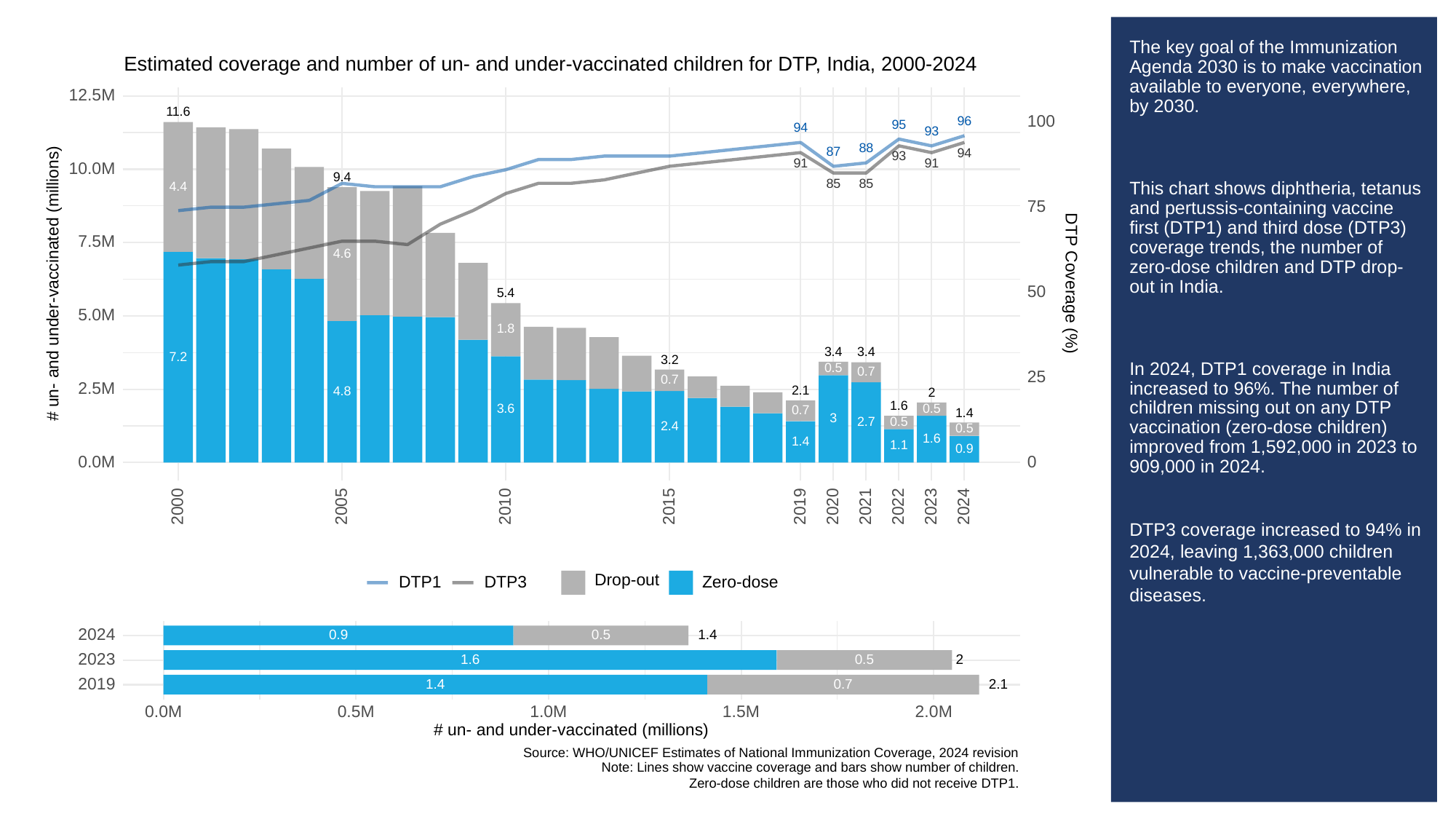

# The key goal of the Immunization Agenda 2030 is to make vaccination available to everyone, everywhere, by 2030.

This chart shows diphtheria, tetanus and pertussis-containing vaccine first (DTP1) and third dose (DTP3) coverage trends, the number of zero-dose children and DTP drop-out in India.

In 2024, DTP1 coverage in India increased to 96%. The number of children missing out on any DTP vaccination (zero-dose children) improved from 1,592,000 in 2023 to 909,000 in 2024.

DTP3 coverage increased to 94% in 2024, leaving 1,363,000 children vulnerable to vaccine-preventable diseases.

Estimated coverage and number of un- and under-vaccinated children for DTP, India, 2000-2024

12.5M

11.6
100
96
95

94
93

88
87

94
93
91
91
10.0M

9.4
85
85
4.4

75

7.5M

4.6

# un- and under-vaccinated (millions)
DTP Coverage (%)

50
5.4

5.0M

1.8

3.4
3.4
7.2

3.2

0.5
0.7

25

0.7

2.5M

2.1
4.8
2

1.6

0.5
3.6
0.7

1.4

3

0.5
2.7

2.4

0.5

1.6

1.4
1.1
0.9
0.0M
0

2023
2000
2005
2010
2015
2019
2020
2021
2022
2024

Drop-out
DTP3
Zero-dose
DTP1

2024
0.9
0.5
1.4

2023
1.6
0.5
2

2019
0.7
1.4
2.1

0.0M
0.5M
1.0M
1.5M
2.0M
# un- and under-vaccinated (millions)
Source: WHO/UNICEF Estimates of National Immunization Coverage, 2024 revision
Note: Lines show vaccine coverage and bars show number of children.
Zero-dose children are those who did not receive DTP1.